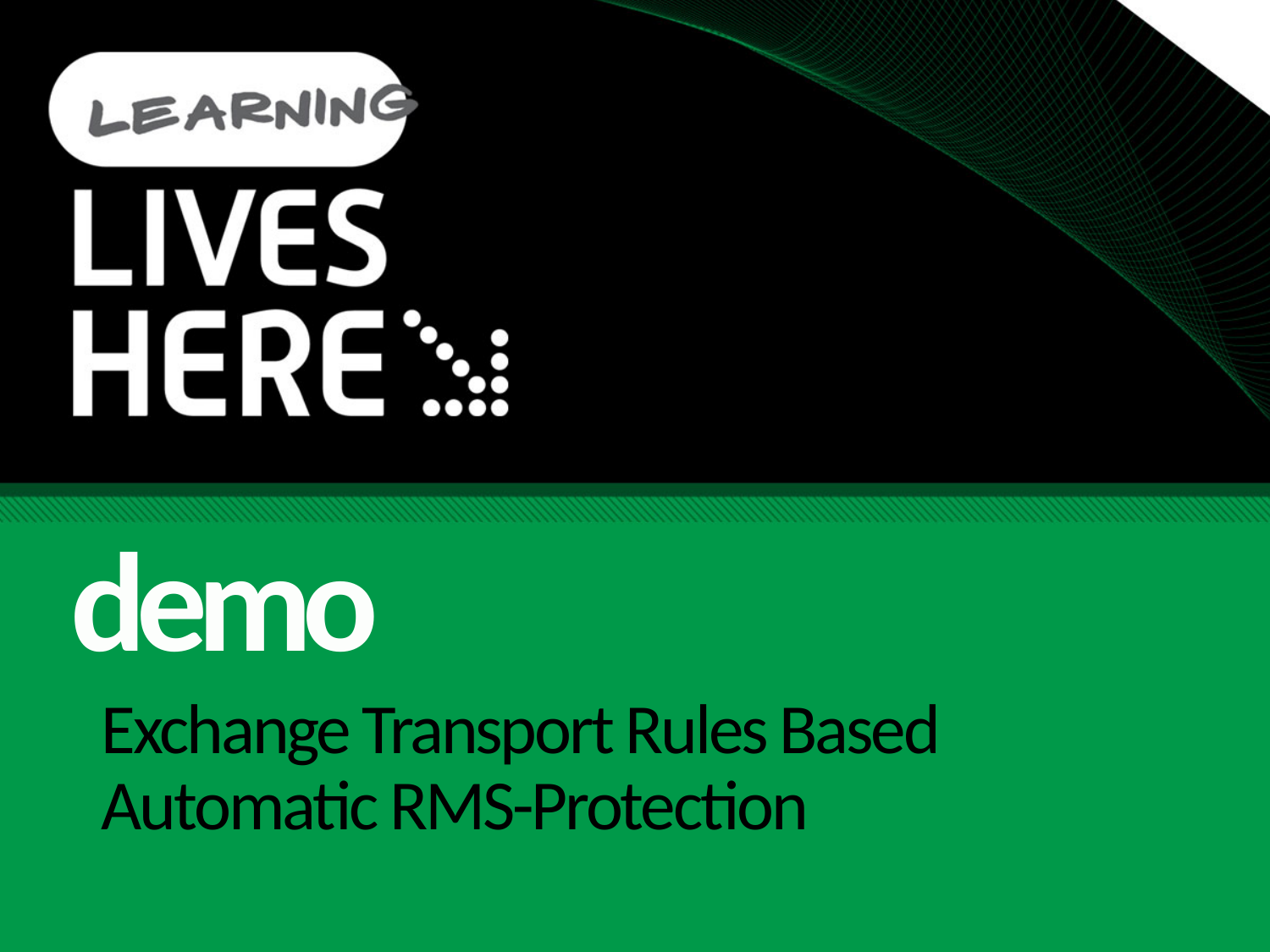

demo
# Exchange Transport Rules Based Automatic RMS-Protection